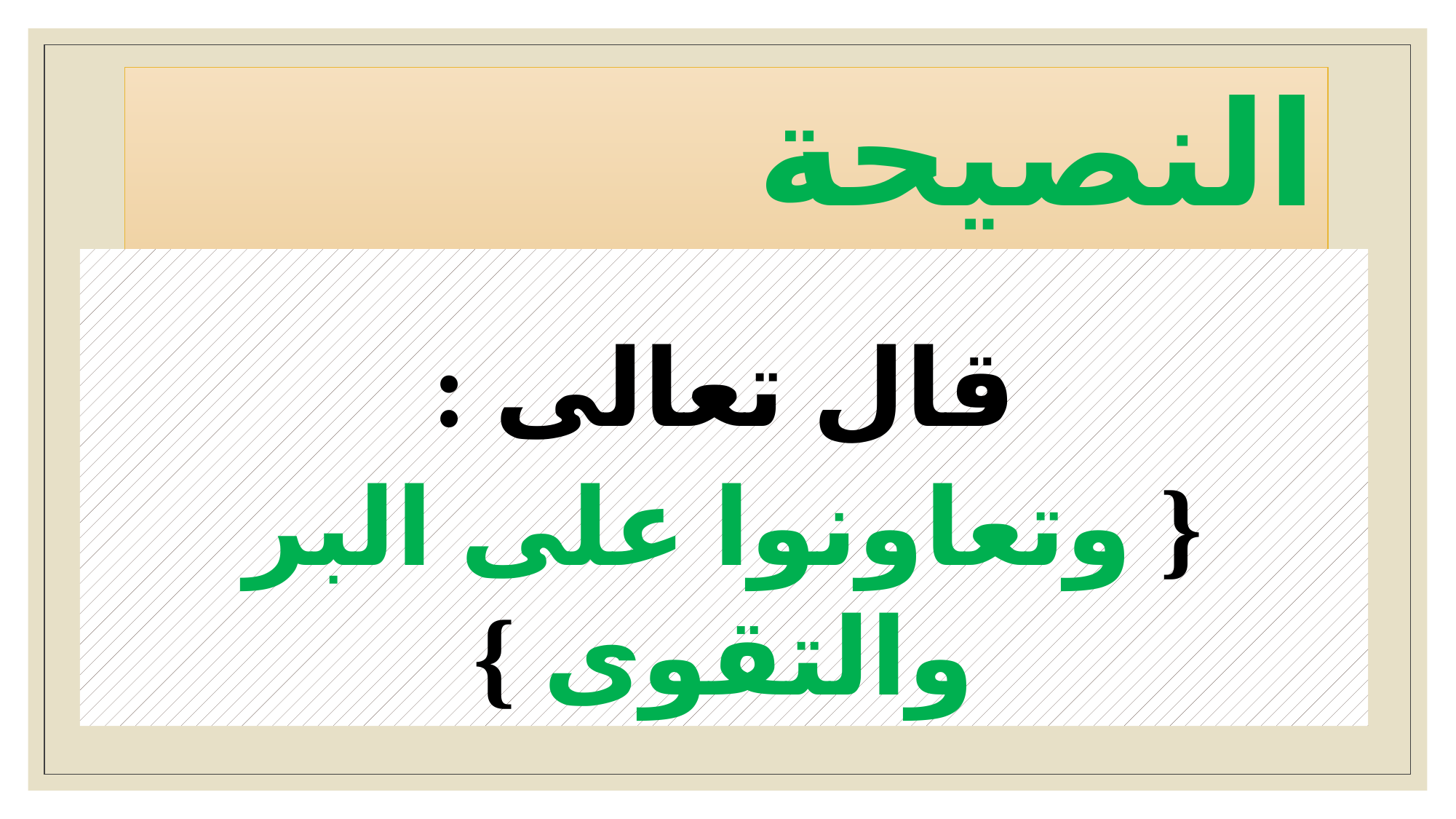

# النصيحة

قال تعالى :
{ وتعاونوا على البر والتقوى }